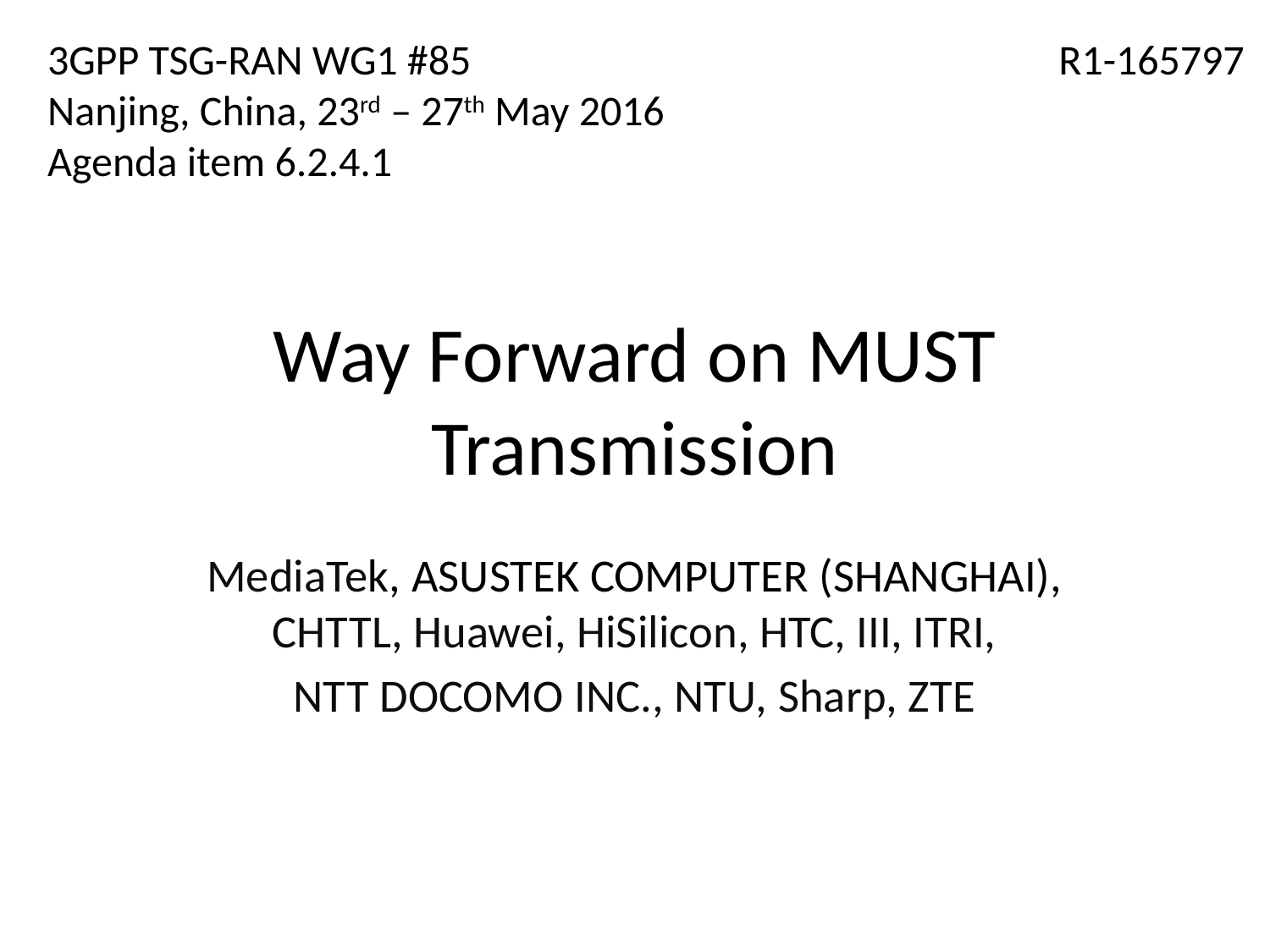

3GPP TSG-RAN WG1 #85
Nanjing, China, 23rd – 27th May 2016
Agenda item 6.2.4.1
R1-165797
# Way Forward on MUST Transmission
MediaTek, ASUSTEK COMPUTER (SHANGHAI), CHTTL, Huawei, HiSilicon, HTC, III, ITRI,
NTT DOCOMO INC., NTU, Sharp, ZTE